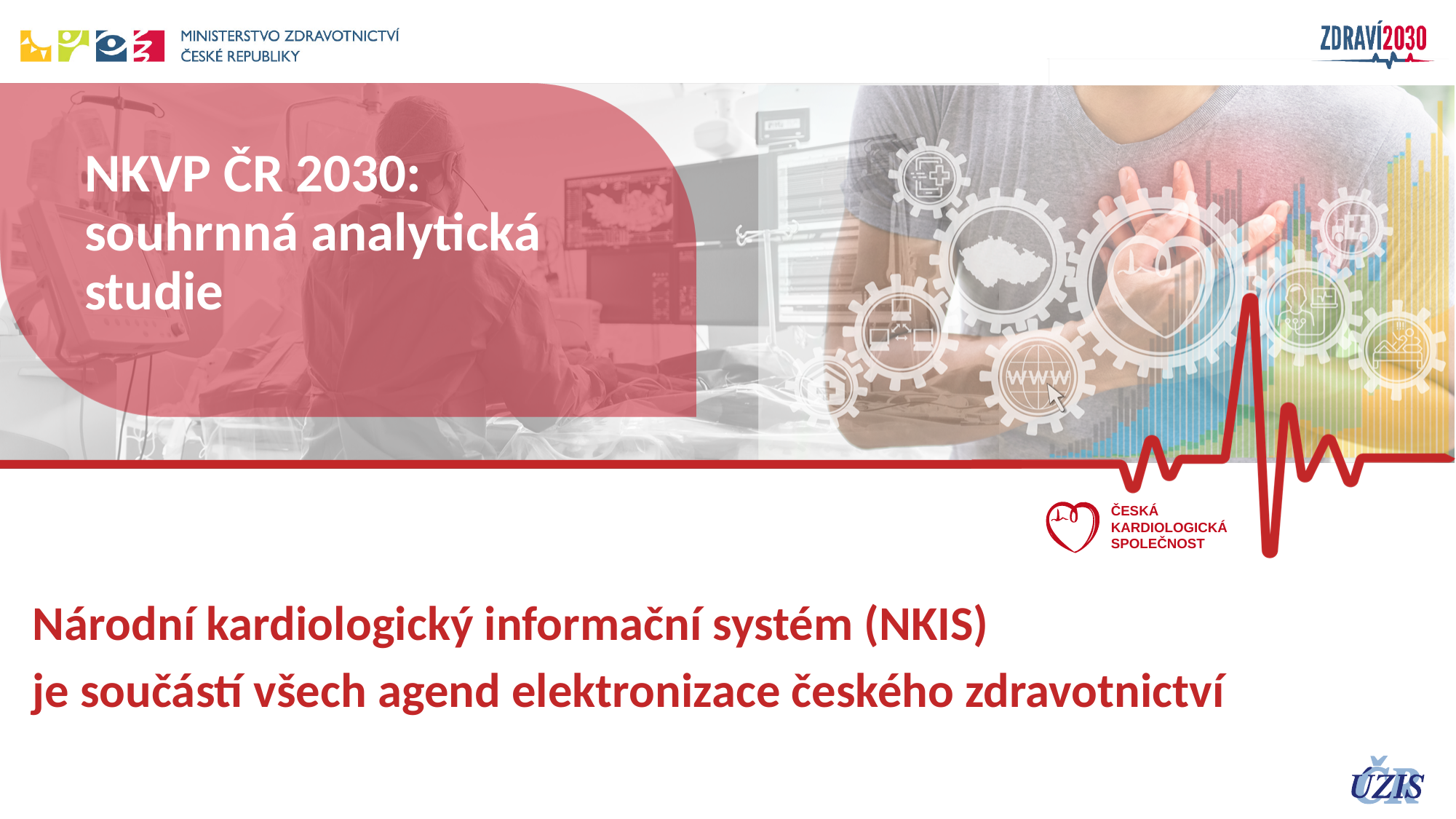

# NKVP ČR 2030: souhrnná analytická studie
Národní kardiologický informační systém (NKIS)
je součástí všech agend elektronizace českého zdravotnictví